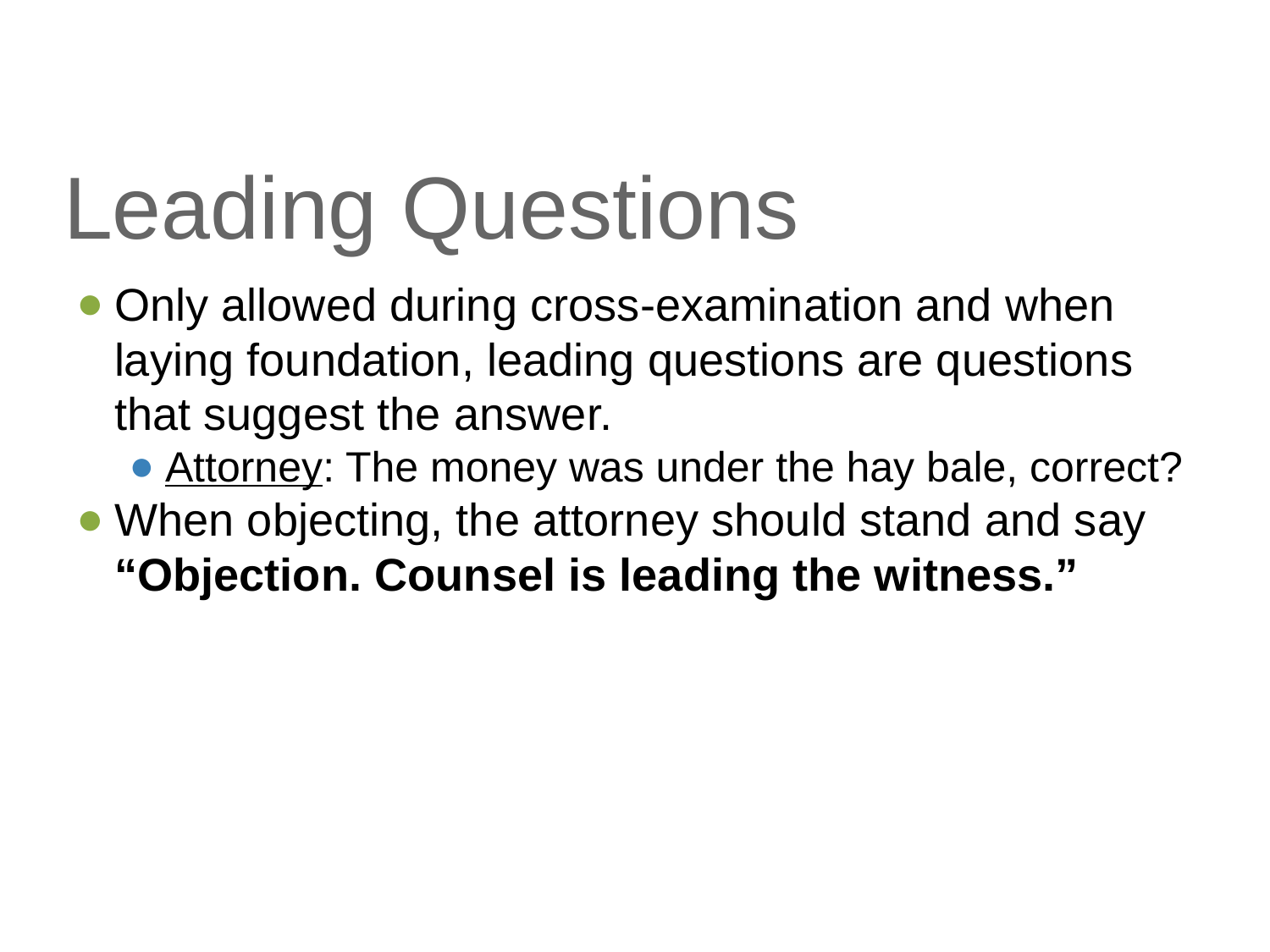

# Leading Questions
Only allowed during cross-examination and when laying foundation, leading questions are questions that suggest the answer.
Attorney: The money was under the hay bale, correct?
When objecting, the attorney should stand and say “Objection. Counsel is leading the witness.”